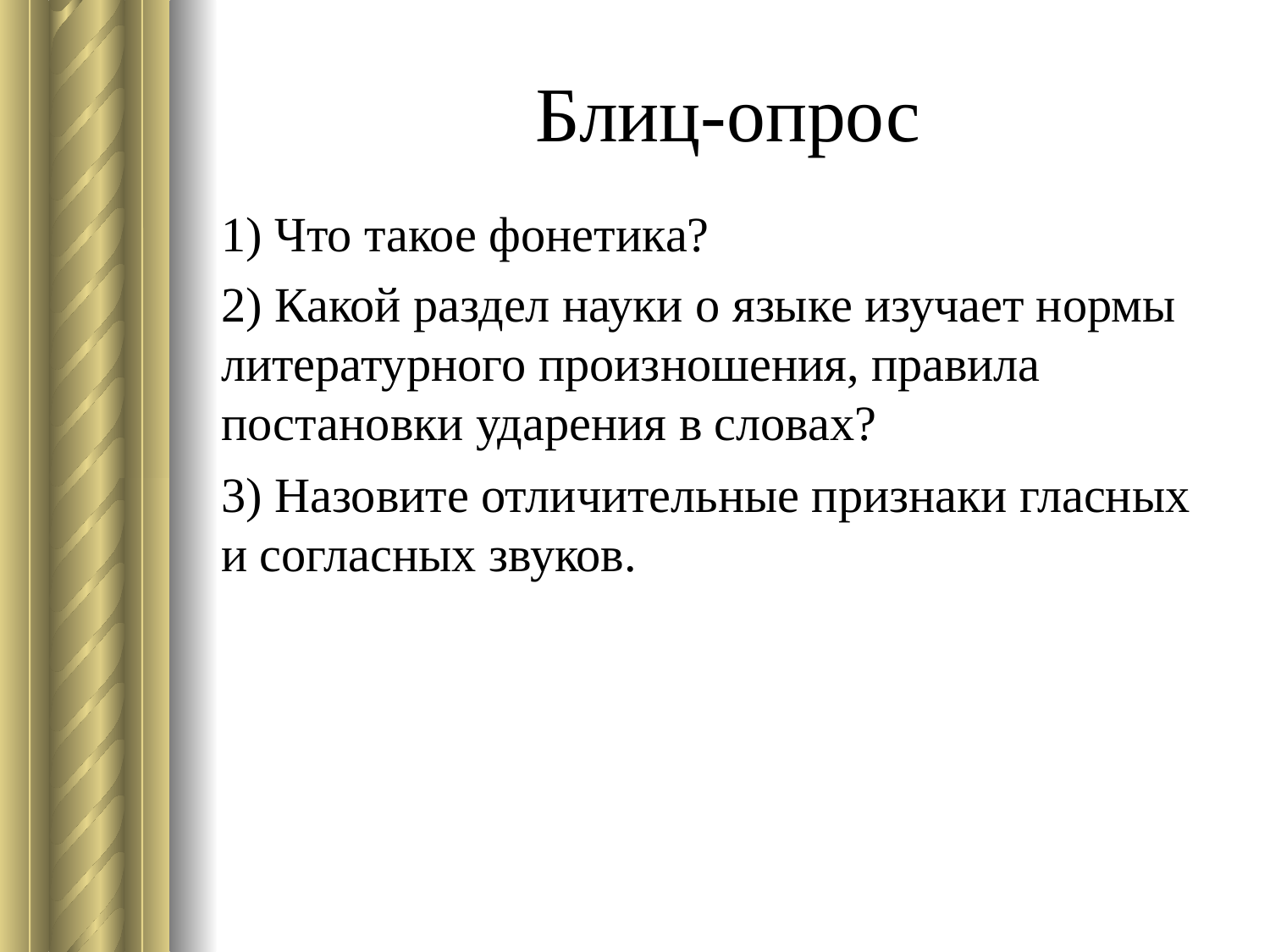

# Блиц-опрос
1) Что такое фонетика?
2) Какой раздел науки о языке изучает нормы литературного произношения, правила постановки ударения в словах?
3) Назовите отличительные признаки гласных и согласных звуков.